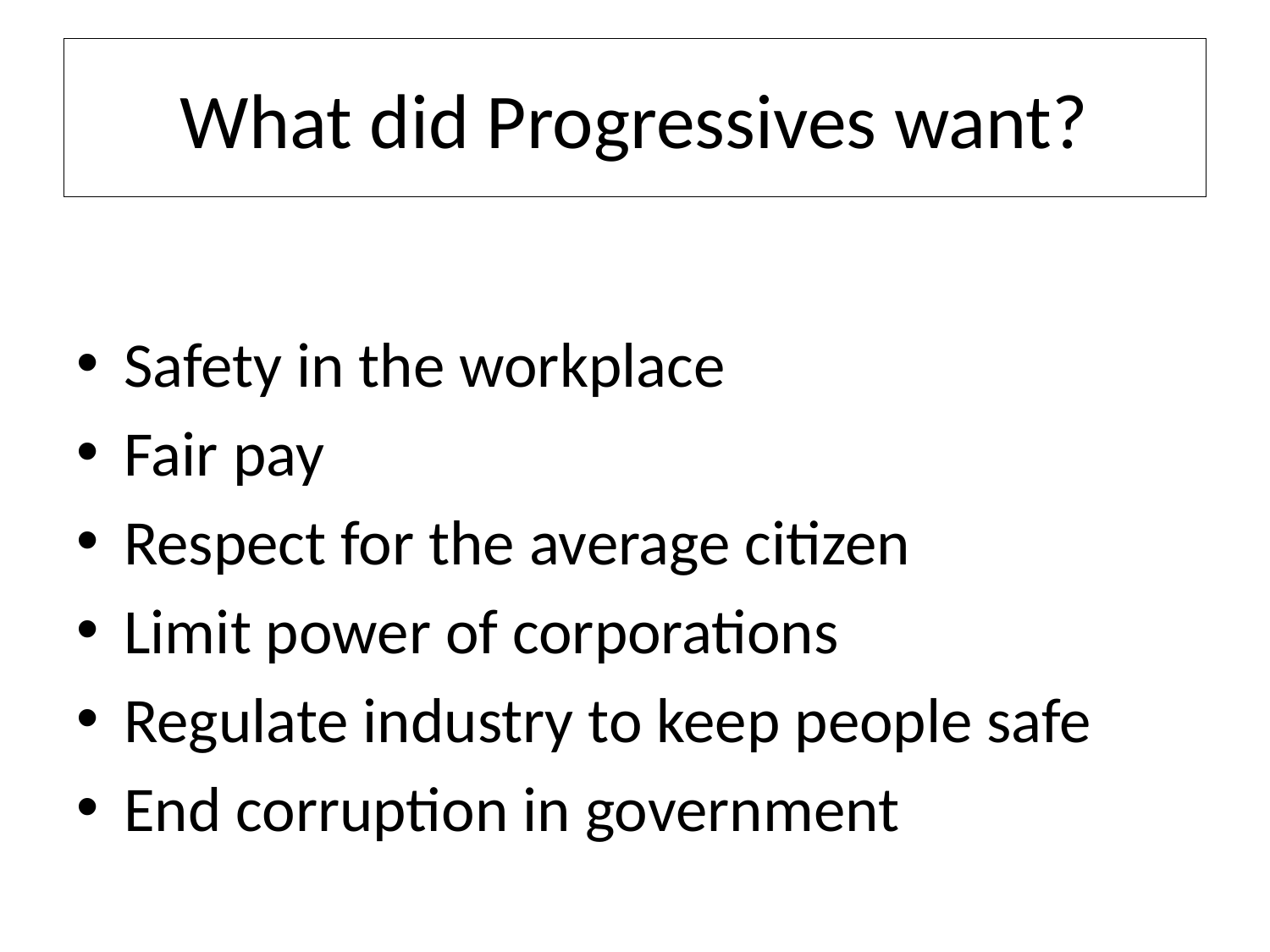

# What did Progressives want?
Safety in the workplace
Fair pay
Respect for the average citizen
Limit power of corporations
Regulate industry to keep people safe
End corruption in government